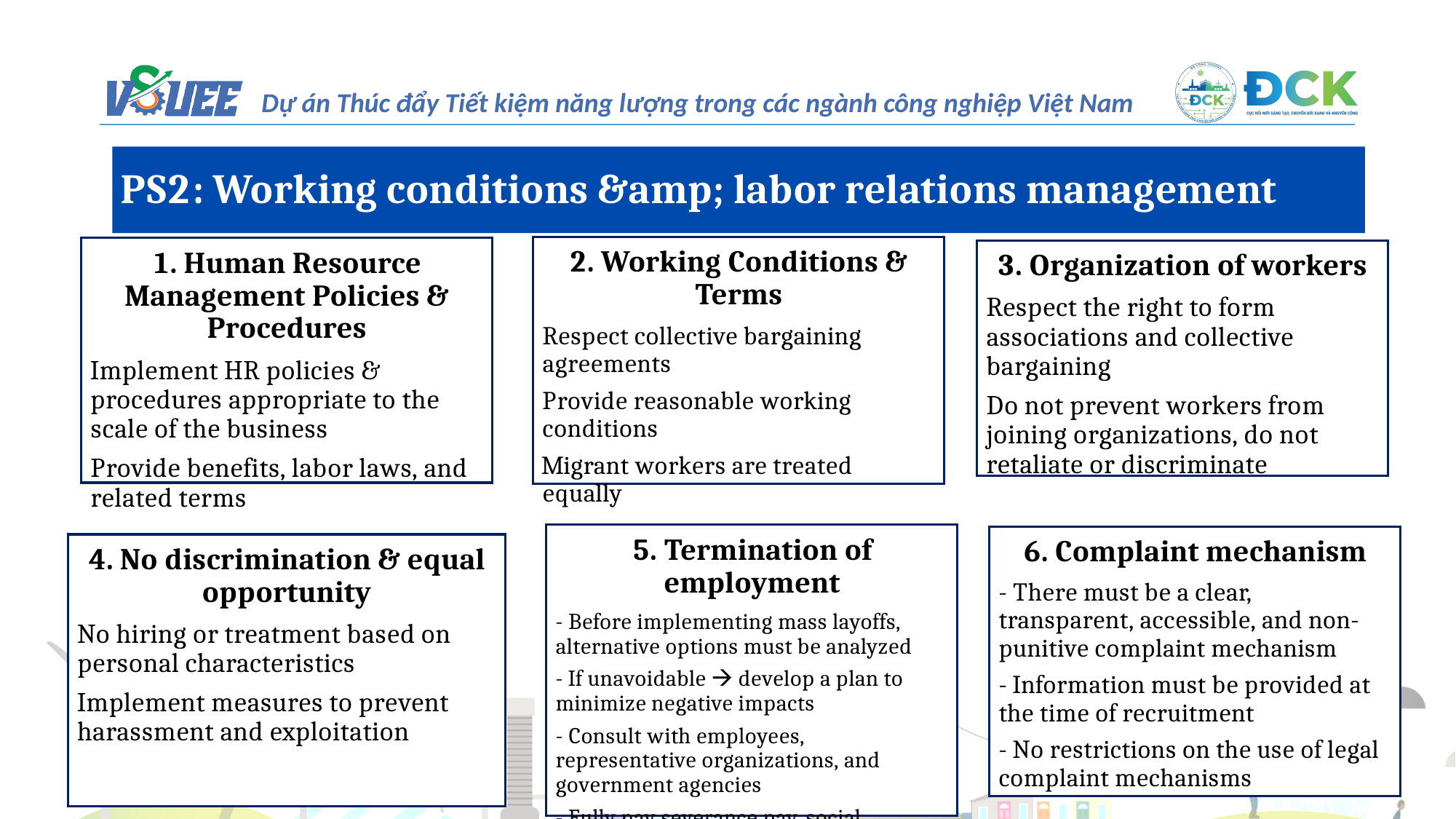

PS2: Working conditions &amp; labor relations management

2. Working Conditions & Terms
Respect collective bargaining agreements
Provide reasonable working conditions
Migrant workers are treated equally

1. Human Resource Management Policies & Procedures
Implement HR policies & procedures appropriate to the scale of the business
Provide benefits, labor laws, and related terms

3. Organization of workers
Respect the right to form associations and collective bargaining
Do not prevent workers from joining organizations, do not retaliate or discriminate

5. Termination of employment
- Before implementing mass layoffs, alternative options must be analyzed
- If unavoidable 🡪 develop a plan to minimize negative impacts
- Consult with employees, representative organizations, and government agencies
- Fully pay severance pay, social insurance, and pension insurance

6. Complaint mechanism
- There must be a clear, transparent, accessible, and non-punitive complaint mechanism
- Information must be provided at the time of recruitment
- No restrictions on the use of legal complaint mechanisms

4. No discrimination & equal opportunity
No hiring or treatment based on personal characteristics
Implement measures to prevent harassment and exploitation
20